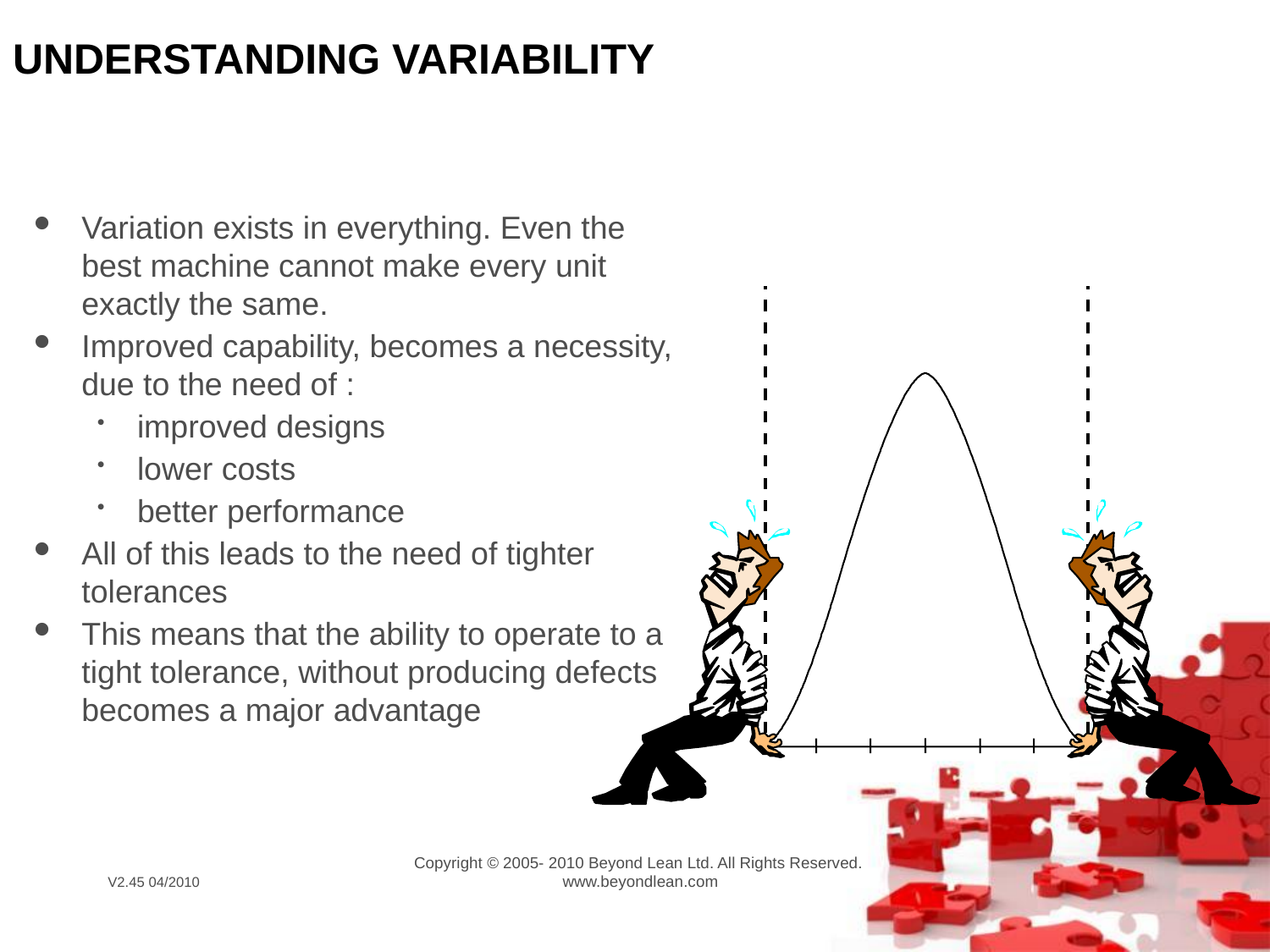

UNDERSTANDING VARIABILITY
Variation exists in everything. Even the best machine cannot make every unit exactly the same.
Improved capability, becomes a necessity, due to the need of :
improved designs
lower costs
better performance
All of this leads to the need of tighter tolerances
This means that the ability to operate to a tight tolerance, without producing defects becomes a major advantage